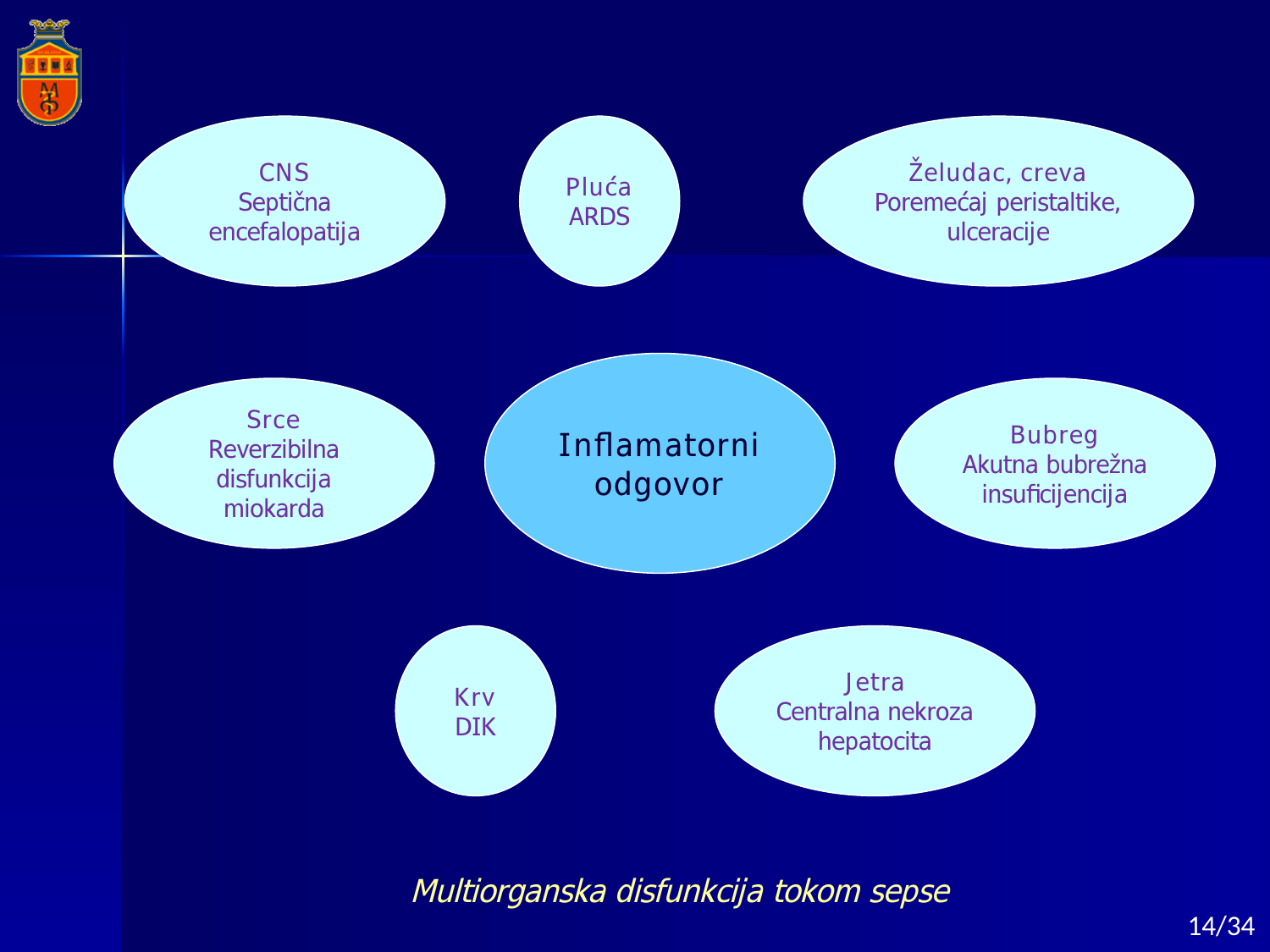

CNS
Septična
encefalopatija
Pluća
ARDS
Želudac, creva
Poremećaj peristaltike,
ulceracije
Inflamatorni
odgovor
Srce
Reverzibilna disfunkcija miokarda
Bubreg
Akutna bubrežna insuficijencija
Krv
DIK
Jetra
Centralna nekroza hepatocita
Multiorganska disfunkcija tokom sepse
14/34